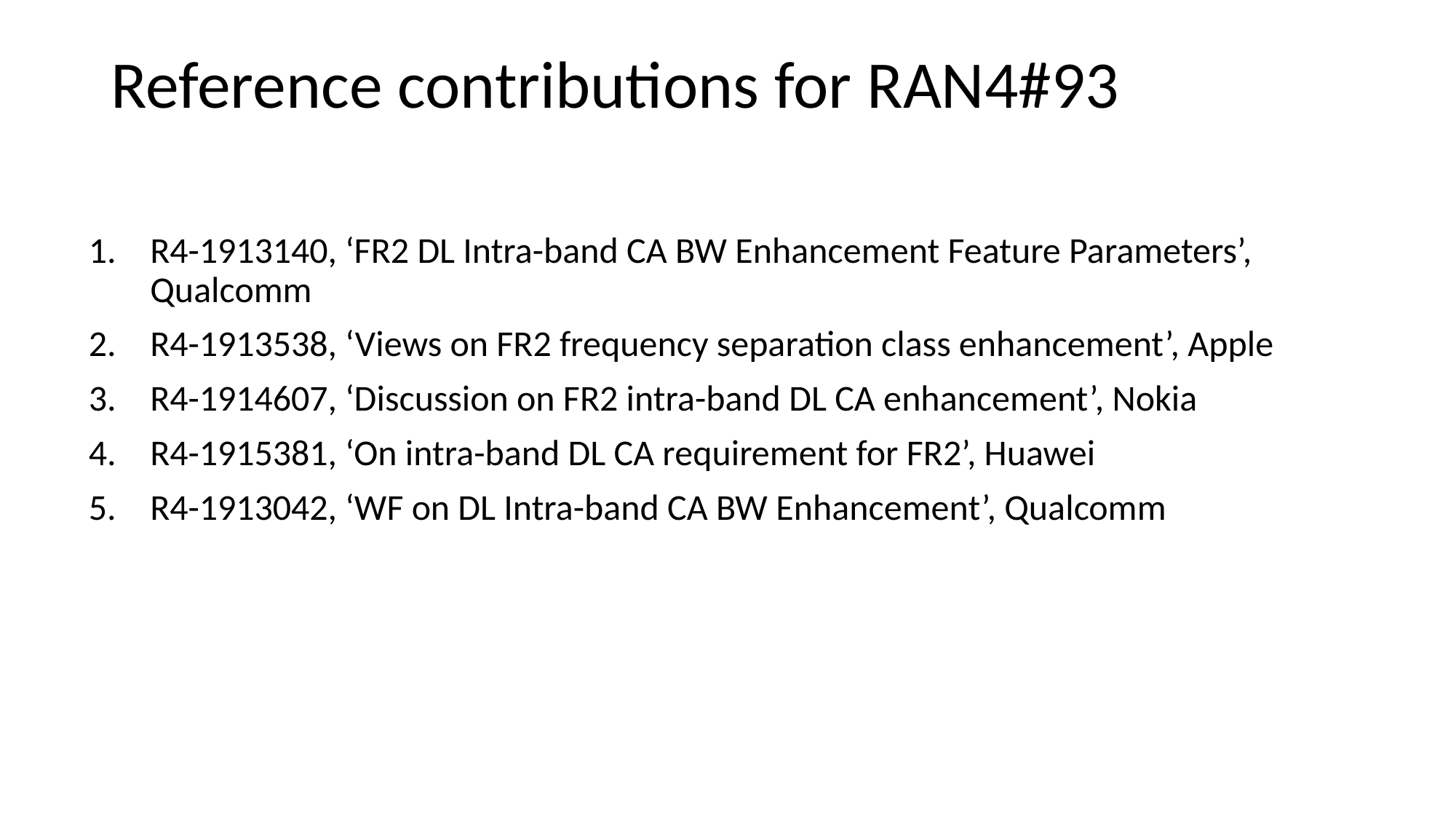

# Reference contributions for RAN4#93
R4-1913140, ‘FR2 DL Intra-band CA BW Enhancement Feature Parameters’, Qualcomm
R4-1913538, ‘Views on FR2 frequency separation class enhancement’, Apple
R4-1914607, ‘Discussion on FR2 intra-band DL CA enhancement’, Nokia
R4-1915381, ‘On intra-band DL CA requirement for FR2’, Huawei
R4-1913042, ‘WF on DL Intra-band CA BW Enhancement’, Qualcomm